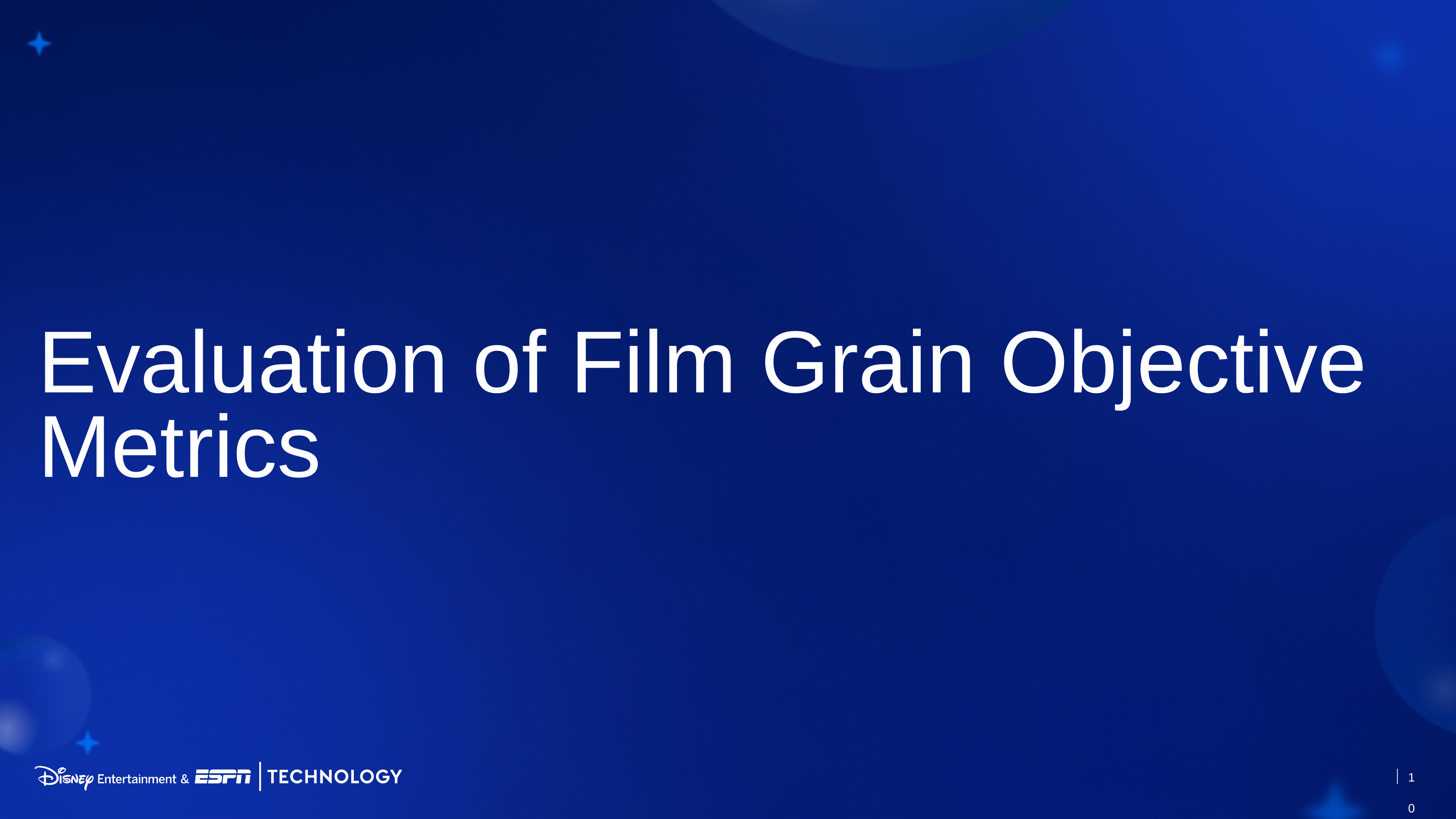

# Evaluation of Film Grain Objective Metrics
10